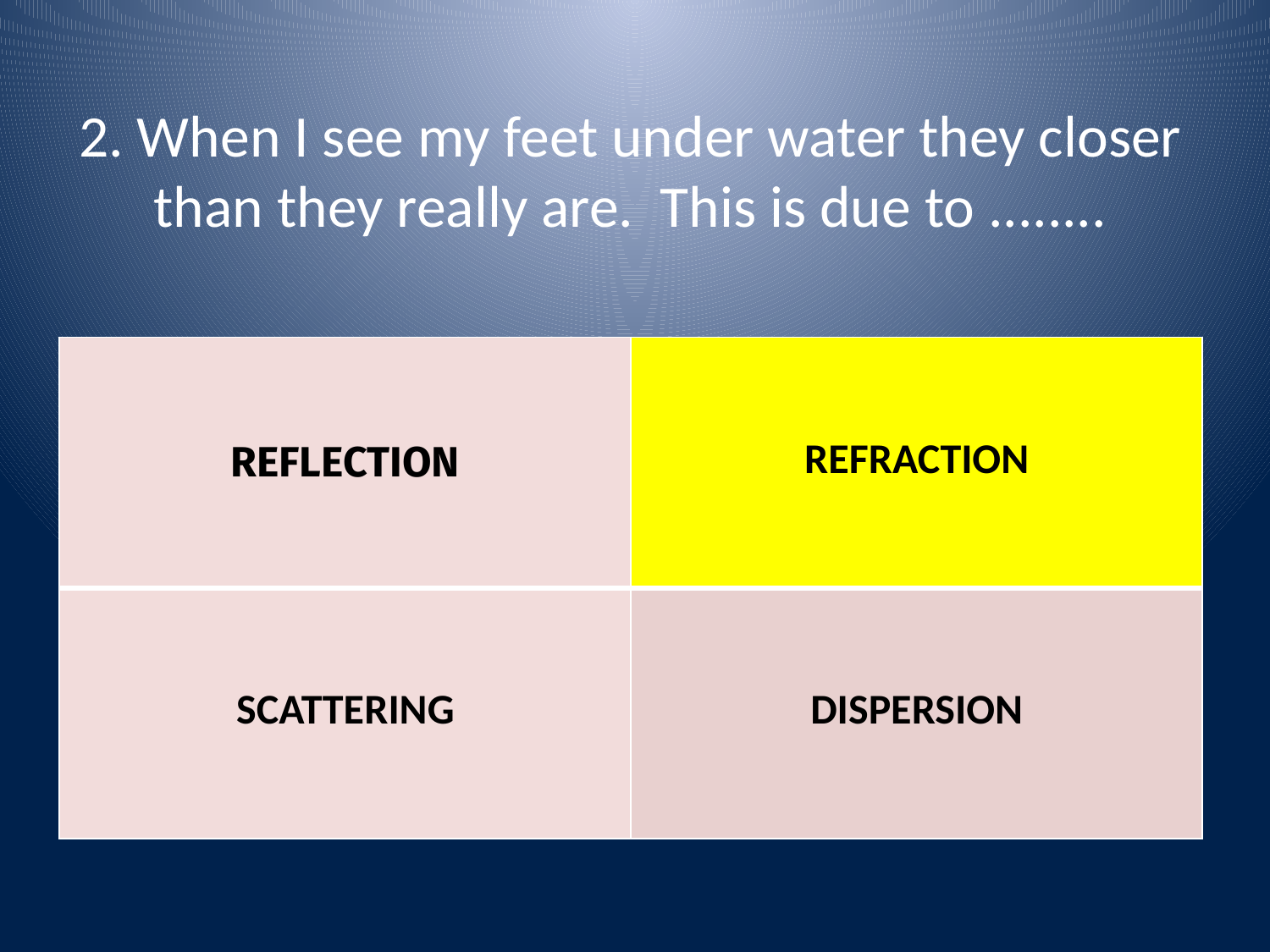

# 2. When I see my feet under water they closer than they really are.  This is due to ........
| REFLECTION | REFRACTION |
| --- | --- |
| SCATTERING | DISPERSION |